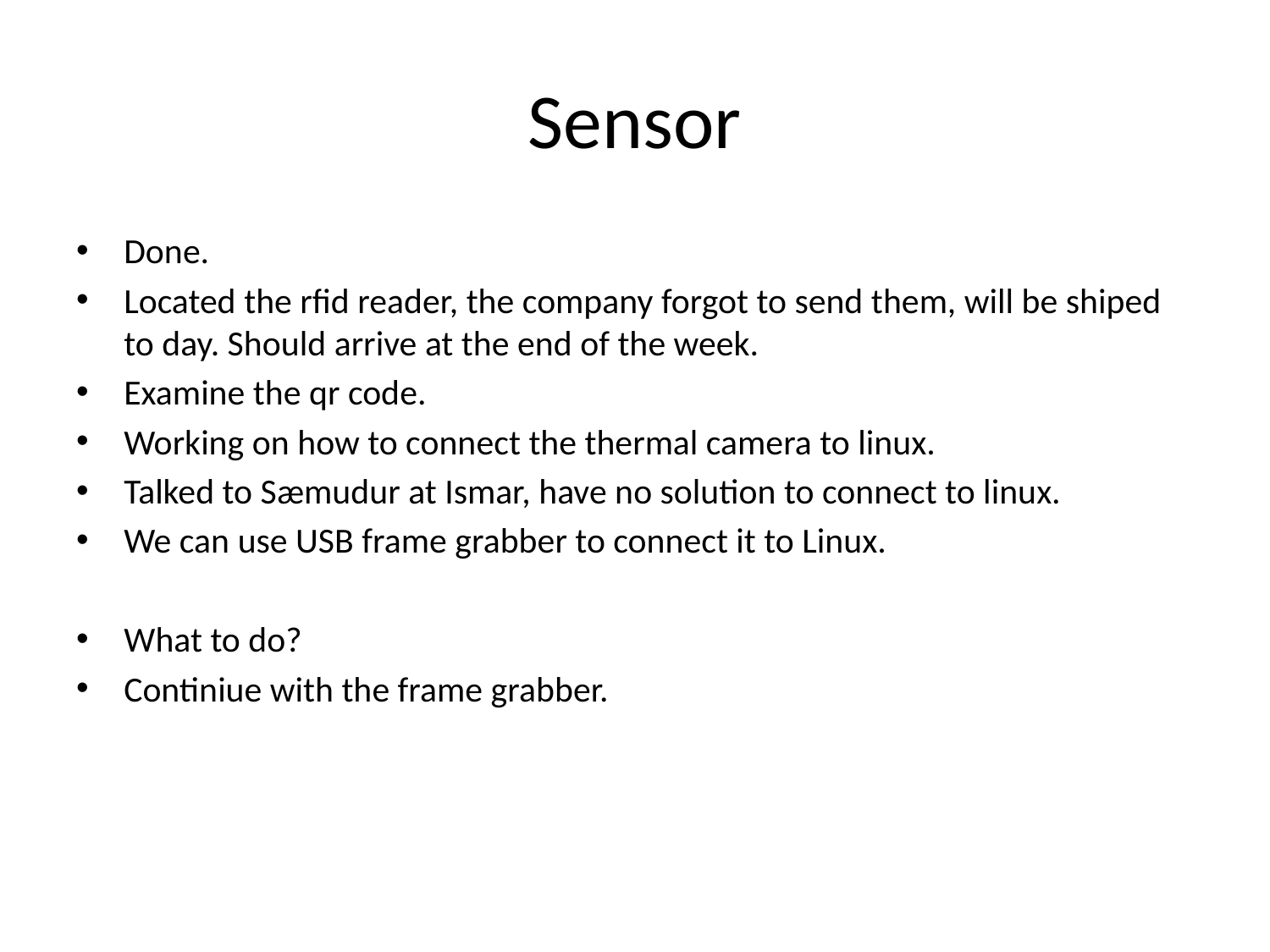

# Sensor
Done.
Located the rfid reader, the company forgot to send them, will be shiped to day. Should arrive at the end of the week.
Examine the qr code.
Working on how to connect the thermal camera to linux.
Talked to Sæmudur at Ismar, have no solution to connect to linux.
We can use USB frame grabber to connect it to Linux.

What to do?
Continiue with the frame grabber.